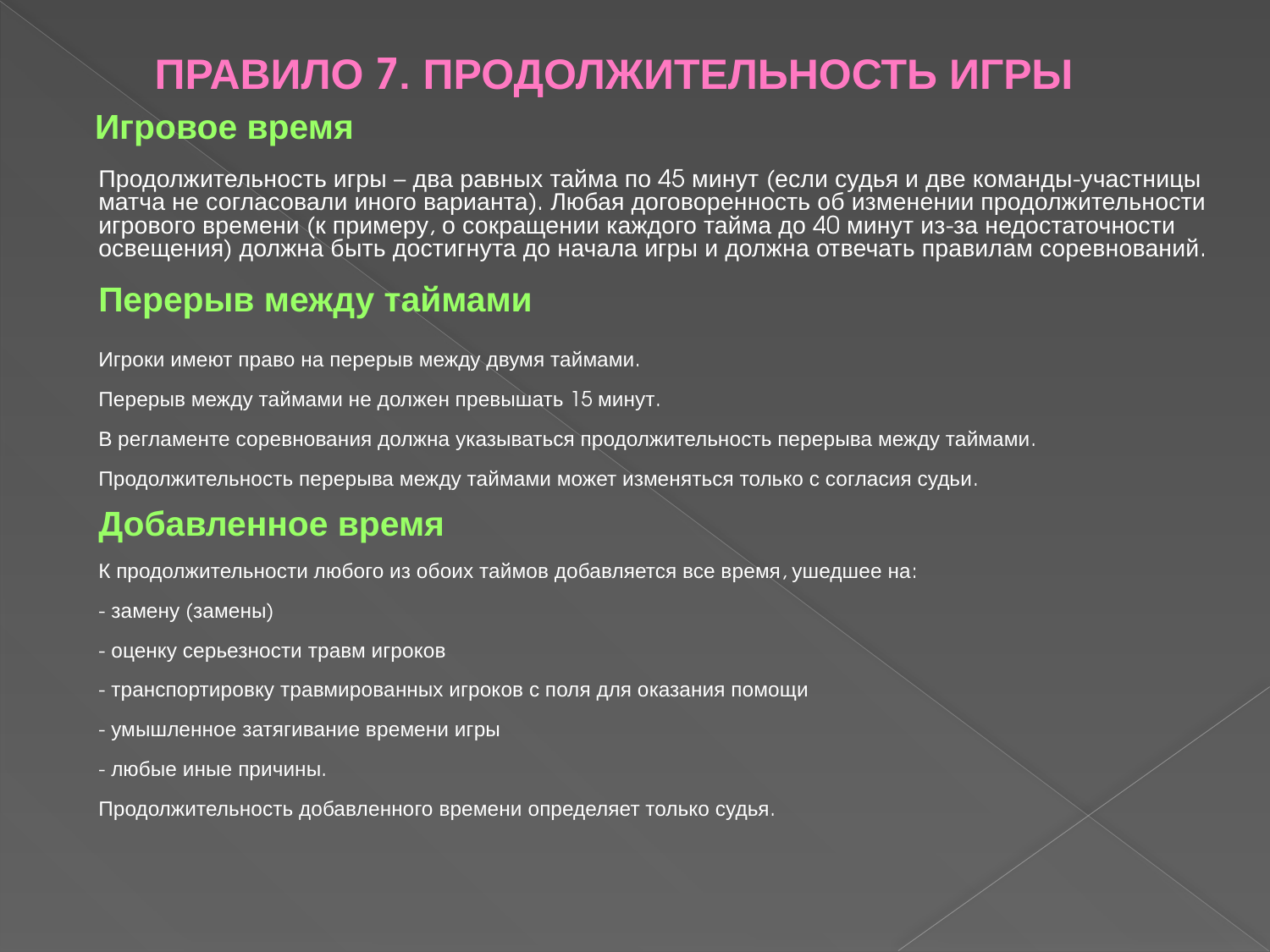

# ПРАВИЛО 7. ПРОДОЛЖИТЕЛЬНОСТЬ ИГРЫ
     Игровое время
Продолжительность игры – два равных тайма по 45 минут (если судья и две команды-участницы матча не согласовали иного варианта). Любая договоренность об изменении продолжительности игрового времени (к примеру, о сокращении каждого тайма до 40 минут из-за недостаточности освещения) должна быть достигнута до начала игры и должна отвечать правилам соревнований.
Перерыв между таймами
Игроки имеют право на перерыв между двумя таймами.
Перерыв между таймами не должен превышать 15 минут.
В регламенте соревнования должна указываться продолжительность перерыва между таймами.
Продолжительность перерыва между таймами может изменяться только с согласия судьи.
Добавленное время
К продолжительности любого из обоих таймов добавляется все время, ушедшее на:
- замену (замены)
- оценку серьезности травм игроков
- транспортировку травмированных игроков с поля для оказания помощи
- умышленное затягивание времени игры
- любые иные причины.
Продолжительность добавленного времени определяет только судья.